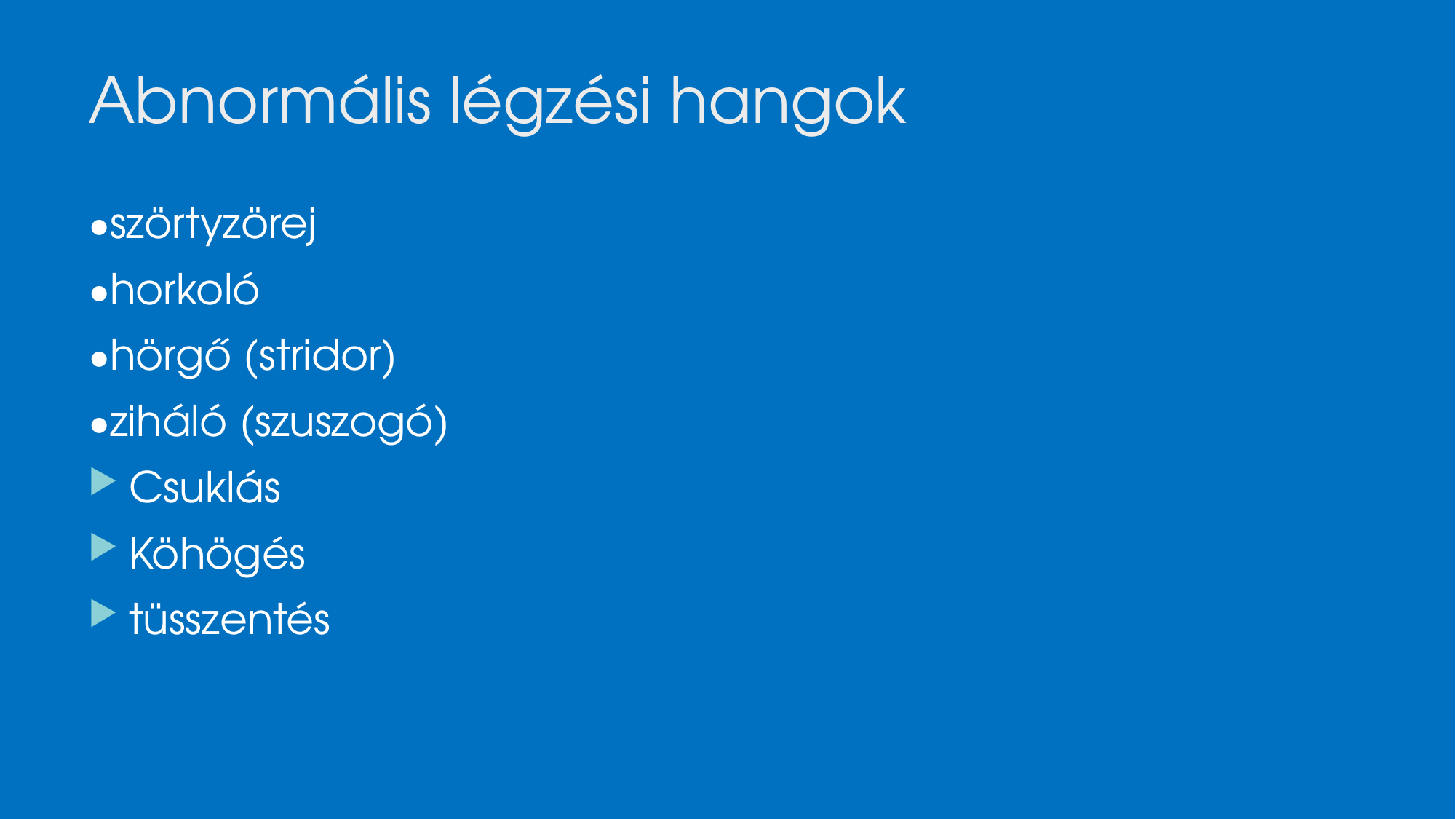

# Abnormális légzési hangok
•szörtyzörej
•horkoló
•hörgő (stridor)
•ziháló (szuszogó)
Csuklás
Köhögés
tüsszentés